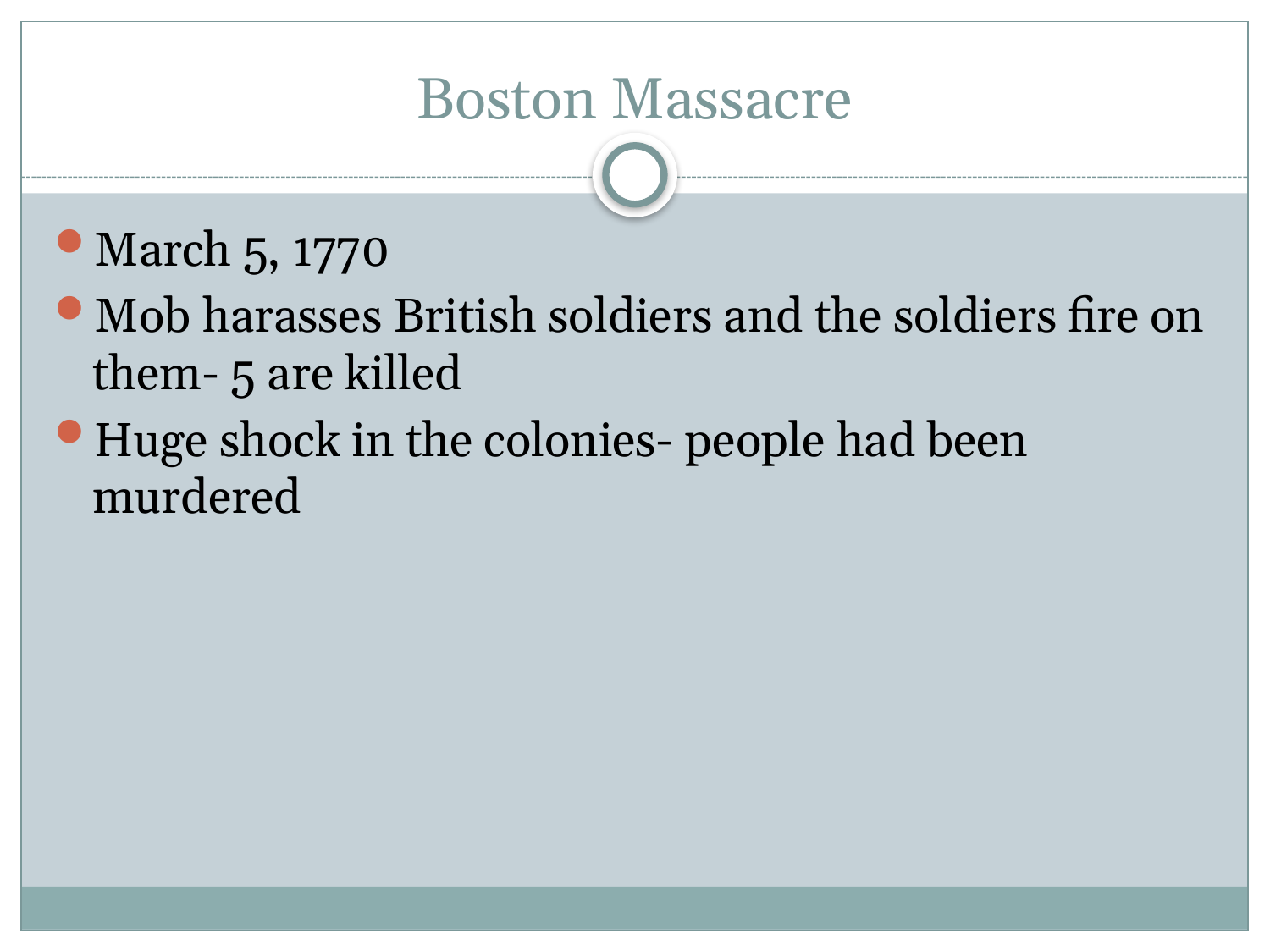

# Boston Massacre
March 5, 1770
Mob harasses British soldiers and the soldiers fire on them- 5 are killed
Huge shock in the colonies- people had been murdered